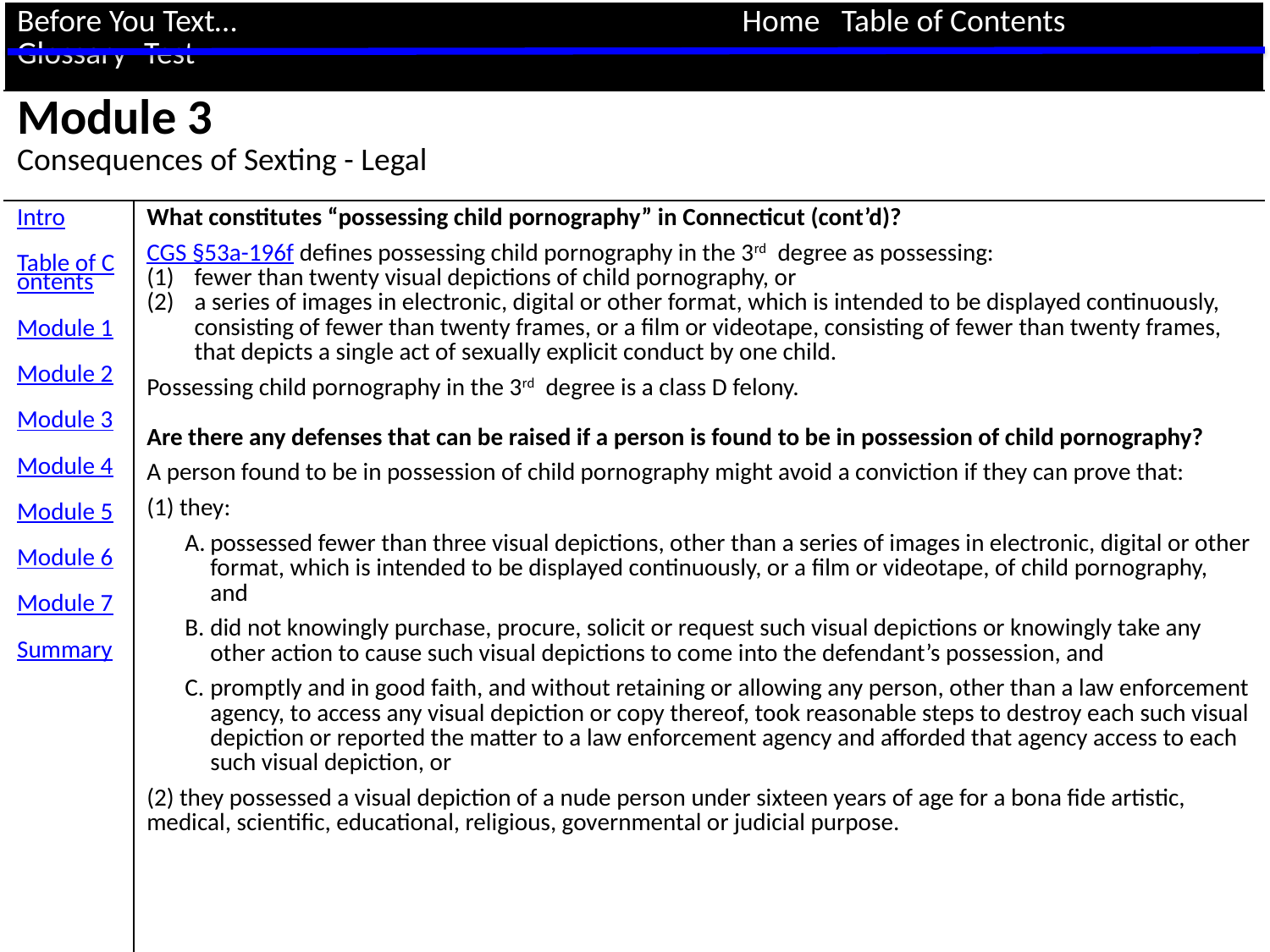

| Before You Text… Home Table of Contents Glossary Test |  |
| --- | --- |
| Module 3 Consequences of Sexting - Legal |  |
| Intro Table of Contents Module 1 Module 2 Module 3 Module 4 Module 5 Module 6 Module 7 Summary | What constitutes “possessing child pornography” in Connecticut (cont’d)? CGS §53a-196f defines possessing child pornography in the 3rd degree as possessing: fewer than twenty visual depictions of child pornography, or a series of images in electronic, digital or other format, which is intended to be displayed continuously, consisting of fewer than twenty frames, or a film or videotape, consisting of fewer than twenty frames, that depicts a single act of sexually explicit conduct by one child. Possessing child pornography in the 3rd degree is a class D felony. Are there any defenses that can be raised if a person is found to be in possession of child pornography? A person found to be in possession of child pornography might avoid a conviction if they can prove that: (1) they: possessed fewer than three visual depictions, other than a series of images in electronic, digital or other format, which is intended to be displayed continuously, or a film or videotape, of child pornography, and did not knowingly purchase, procure, solicit or request such visual depictions or knowingly take any other action to cause such visual depictions to come into the defendant’s possession, and promptly and in good faith, and without retaining or allowing any person, other than a law enforcement agency, to access any visual depiction or copy thereof, took reasonable steps to destroy each such visual depiction or reported the matter to a law enforcement agency and afforded that agency access to each such visual depiction, or (2) they possessed a visual depiction of a nude person under sixteen years of age for a bona fide artistic, medical, scientific, educational, religious, governmental or judicial purpose. |
|  |  |